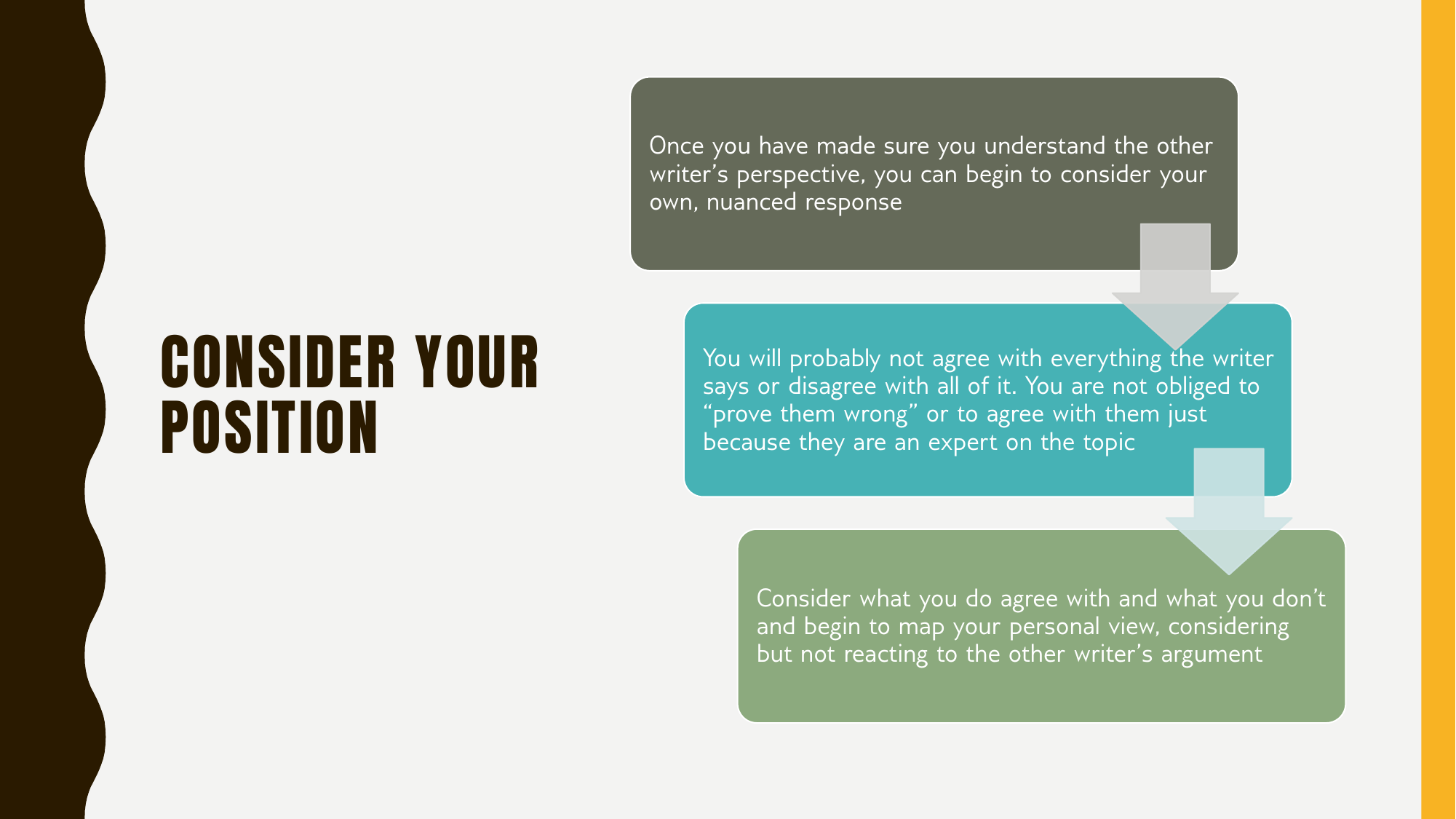

Once you have made sure you understand the other writer’s perspective, you can begin to consider your own, nuanced response
You will probably not agree with everything the writer says or disagree with all of it. You are not obliged to “prove them wrong” or to agree with them just because they are an expert on the topic
Consider what you do agree with and what you don’t and begin to map your personal view, considering but not reacting to the other writer’s argument

# Consider your position